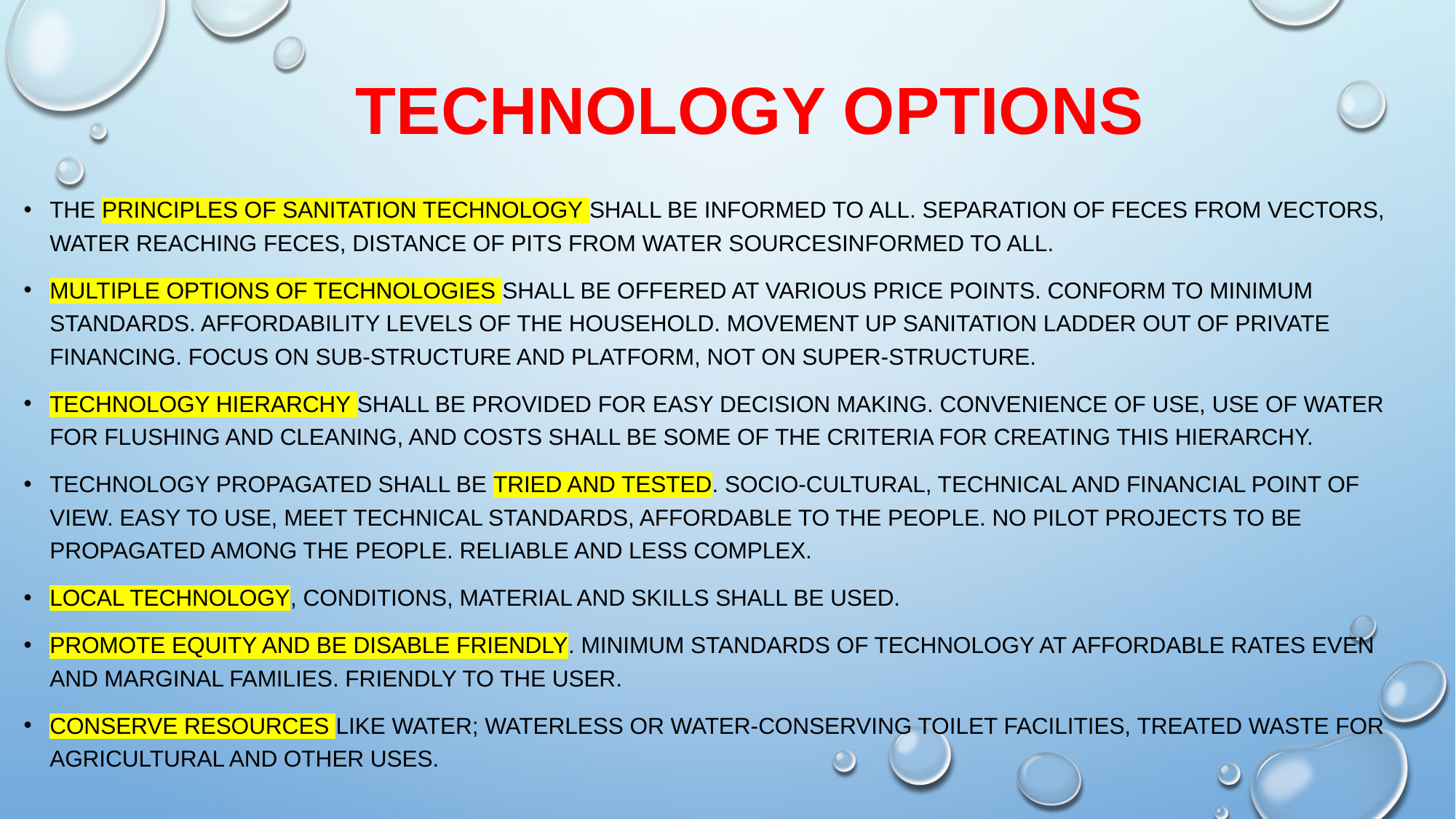

# TECHNOLOGY OPTIONS
The principles of sanitation technology shall be informed to all. separation of feces from vectors, water reaching feces, distance of pits from water sourcesinformed to all.
Multiple options of technologies shall be offered at various price points. conform to minimum standards. affordability levels of the household. movement up sanitation ladder out of private financing. Focus on sub-structure and platform, not on super-structure.
technology hierarchy shall be provided for easy decision making. Convenience of use, use of water for flushing and cleaning, and costs shall be some of the criteria for creating this hierarchy.
Technology propagated shall be tried and tested. socio-cultural, technical and financial point of view. easy to use, meet technical standards, affordable to the people. No pilot projects TO be propagated among the people. reliable and less complex.
Local technology, conditions, material and skills shall be used.
promote equity and be disable friendly. minimum standards of technology at affordable rates even and marginal families. friendly to the user.
conserve resources LIKE water; waterless or water-conserving toilet facilities, treated waste for agricultural and other uses.